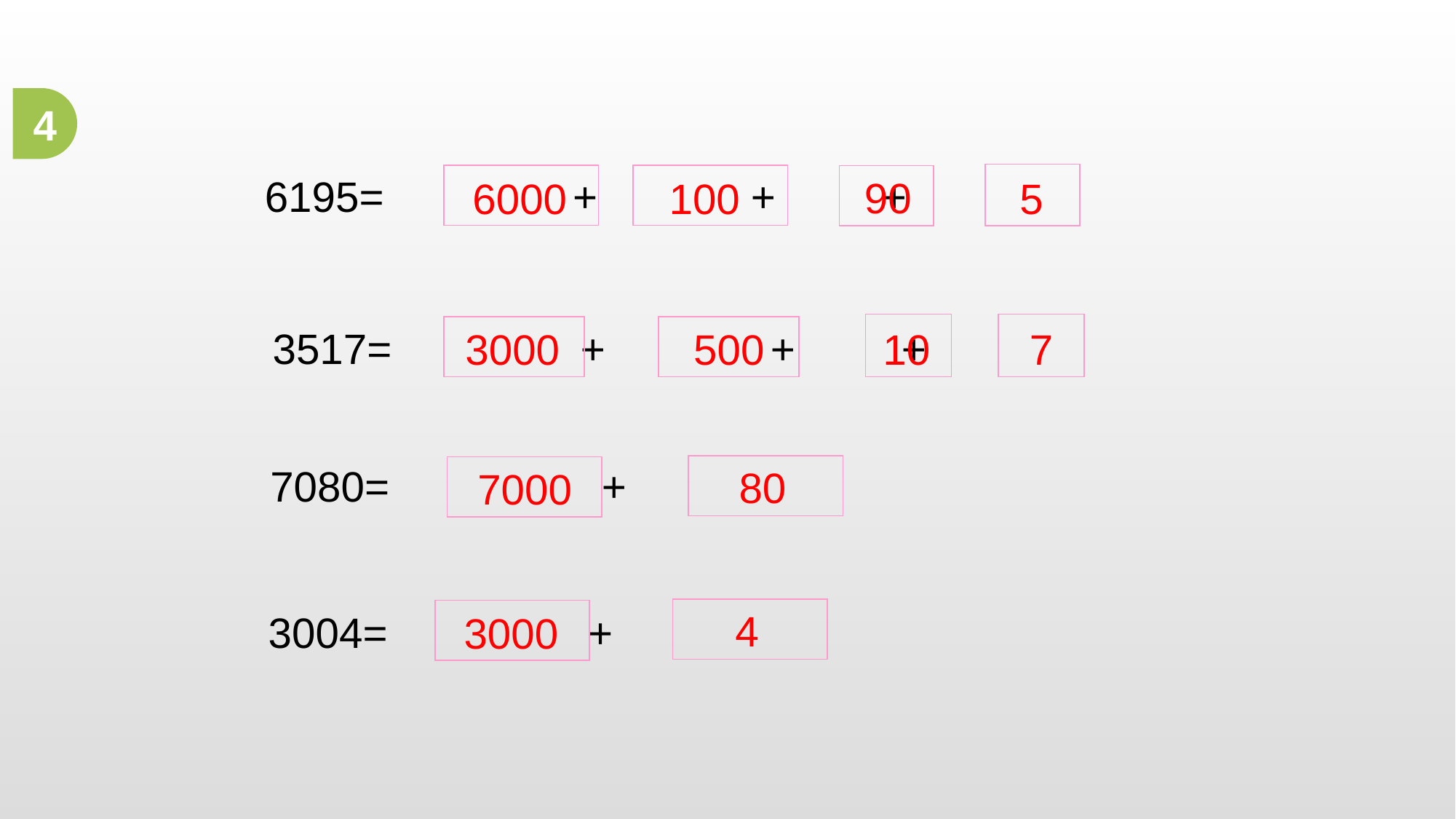

4

      6195=                +             +         +

90
6000
100
5

3517=                +              +         +

3000
500
10
7
   7080=                  +
80

7000
4

    3004=                 +
3000